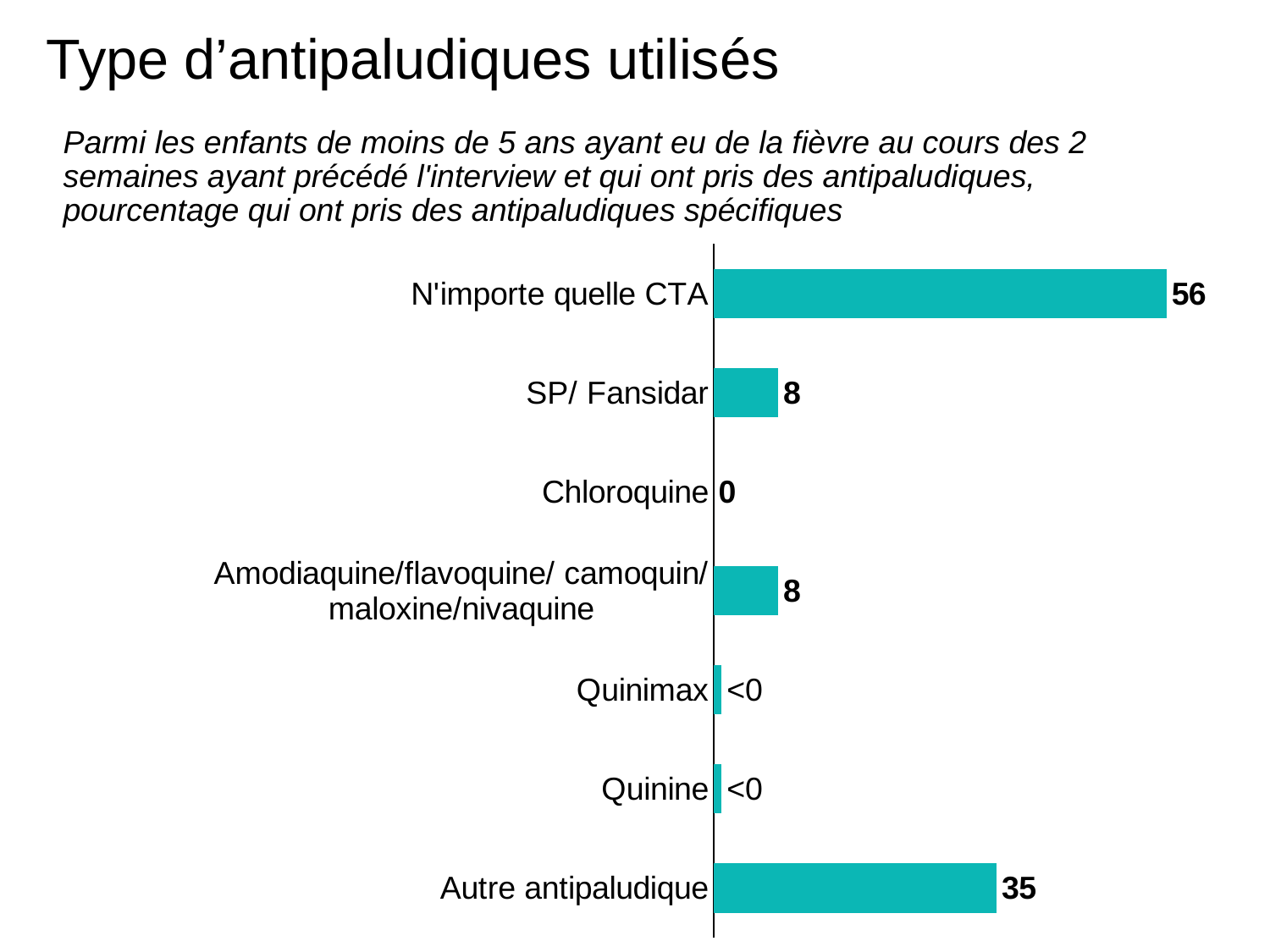

# Type d’antipaludiques utilisés
Parmi les enfants de moins de 5 ans ayant eu de la fièvre au cours des 2 semaines ayant précédé l'interview et qui ont pris des antipaludiques, pourcentage qui ont pris des antipaludiques spécifiques

### Chart

| Category | Series 1 |
|---|---|
| Autre antipaludique | 35.0 |
| Quinine | 1.0 |
| Quinimax | 1.0 |
| Amodiaquine/flavoquine/ camoquin/ maloxine/nivaquine | 8.0 |
| Chloroquine | 0.0 |
| SP/ Fansidar | 8.0 |
| N'importe quelle CTA | 56.0 |